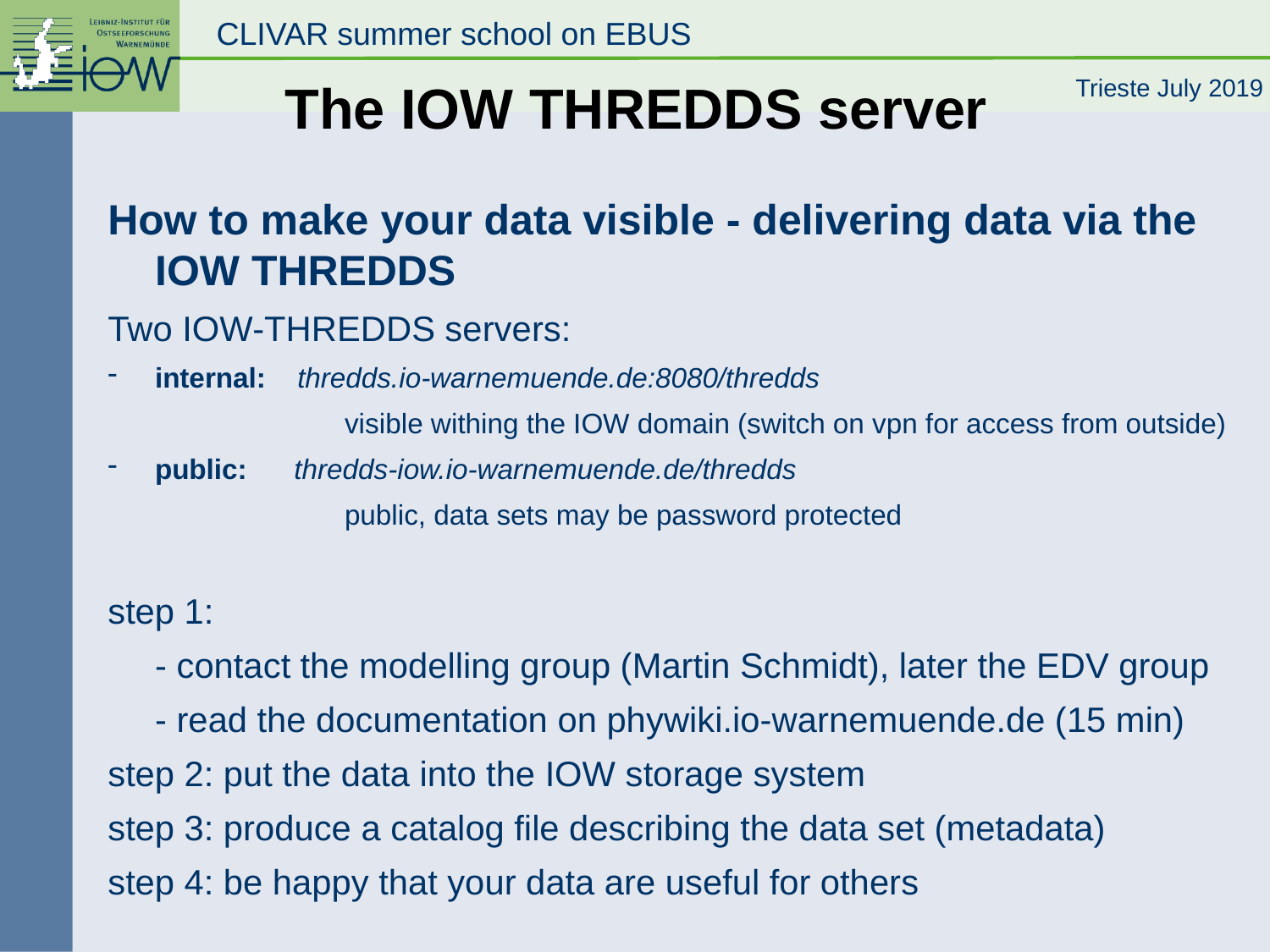

The IOW THREDDS server

How to make your data visible - delivering data via the IOW THREDDS
Two IOW-THREDDS servers:
internal:    thredds.io-warnemuende.de:8080/thredds
		        visible withing the IOW domain (switch on vpn for access from outside)
public:      thredds-iow.io-warnemuende.de/thredds
		        public, data sets may be password protected

step 1:
	- contact the modelling group (Martin Schmidt), later the EDV group
	- read the documentation on phywiki.io-warnemuende.de (15 min)
step 2: put the data into the IOW storage system
step 3: produce a catalog file describing the data set (metadata)
step 4: be happy that your data are useful for others